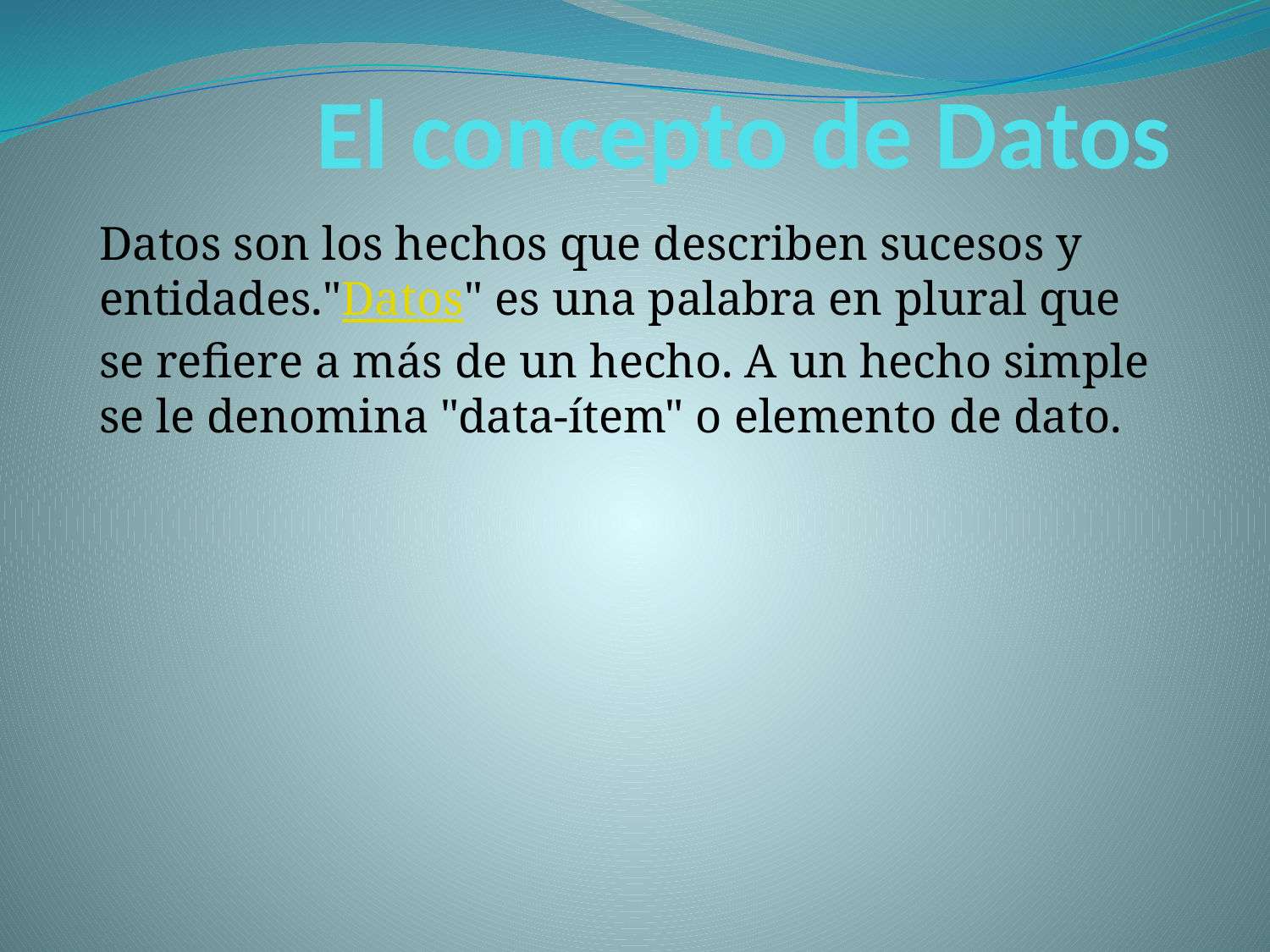

# El concepto de Datos
Datos son los hechos que describen sucesos y entidades."Datos" es una palabra en plural que se refiere a más de un hecho. A un hecho simple se le denomina "data-ítem" o elemento de dato.